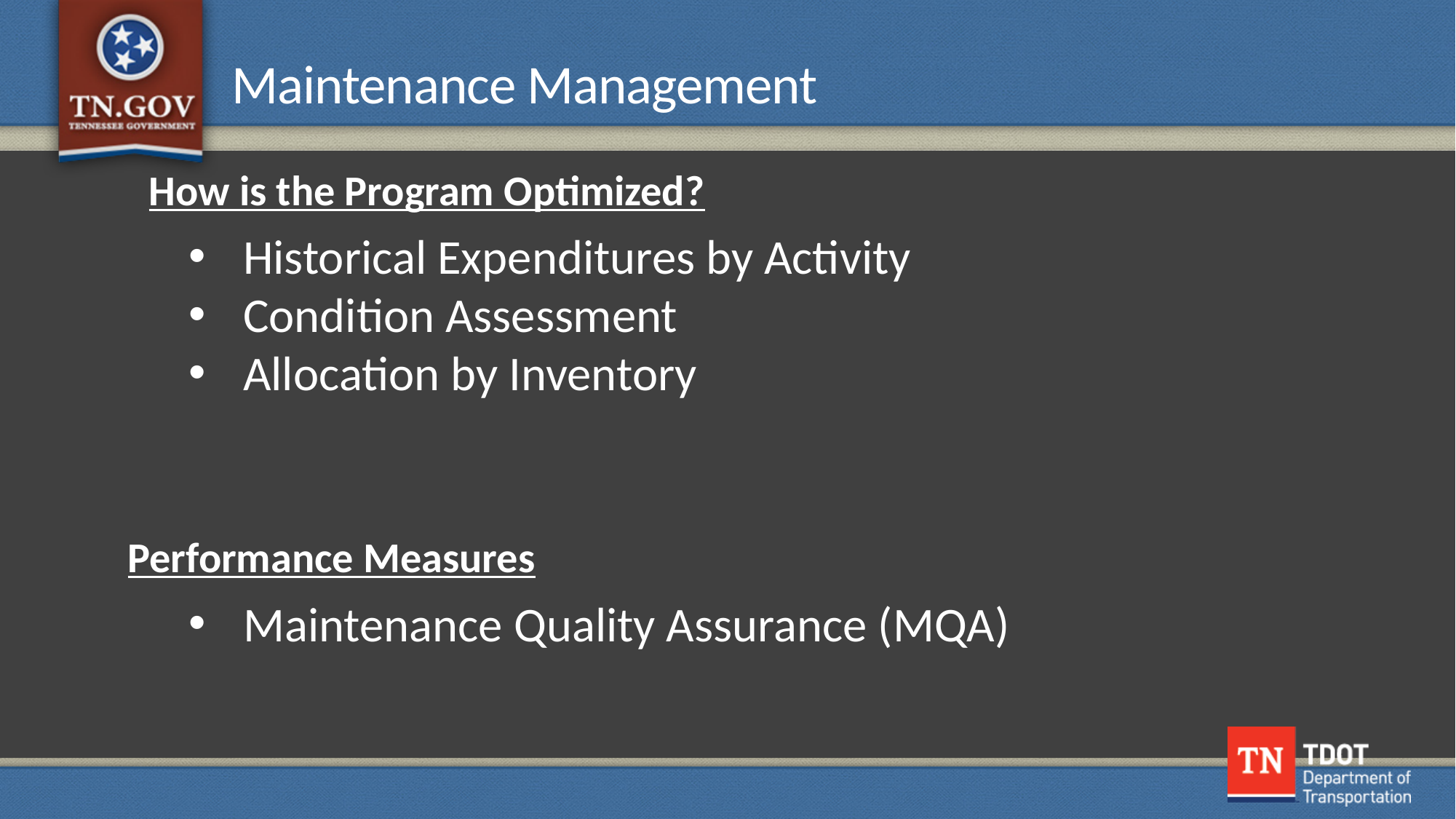

Maintenance Management
How is the Program Optimized?
Historical Expenditures by Activity
Condition Assessment
Allocation by Inventory

Performance Measures
Maintenance Quality Assurance (MQA)